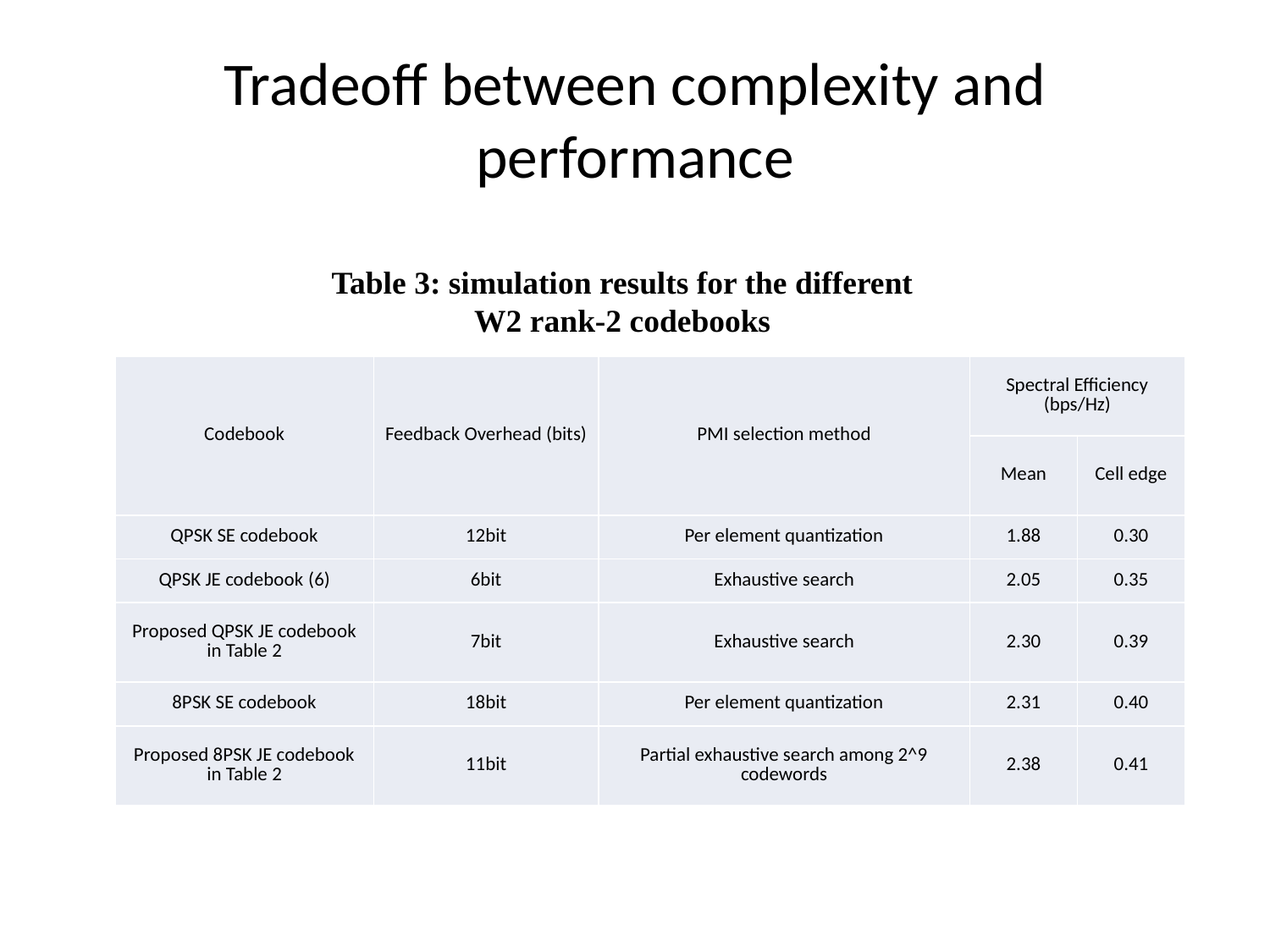

# Tradeoff between complexity and performance
Table 3: simulation results for the different W2 rank-2 codebooks
| Codebook | Feedback Overhead (bits) | PMI selection method | Spectral Efficiency (bps/Hz) |  |
| --- | --- | --- | --- | --- |
|  |  |  | Mean | Cell edge |
| QPSK SE codebook | 12bit | Per element quantization | 1.88 | 0.30 |
| QPSK JE codebook (6) | 6bit | Exhaustive search | 2.05 | 0.35 |
| Proposed QPSK JE codebook in Table 2 | 7bit | Exhaustive search | 2.30 | 0.39 |
| 8PSK SE codebook | 18bit | Per element quantization | 2.31 | 0.40 |
| Proposed 8PSK JE codebook in Table 2 | 11bit | Partial exhaustive search among 2^9 codewords | 2.38 | 0.41 |